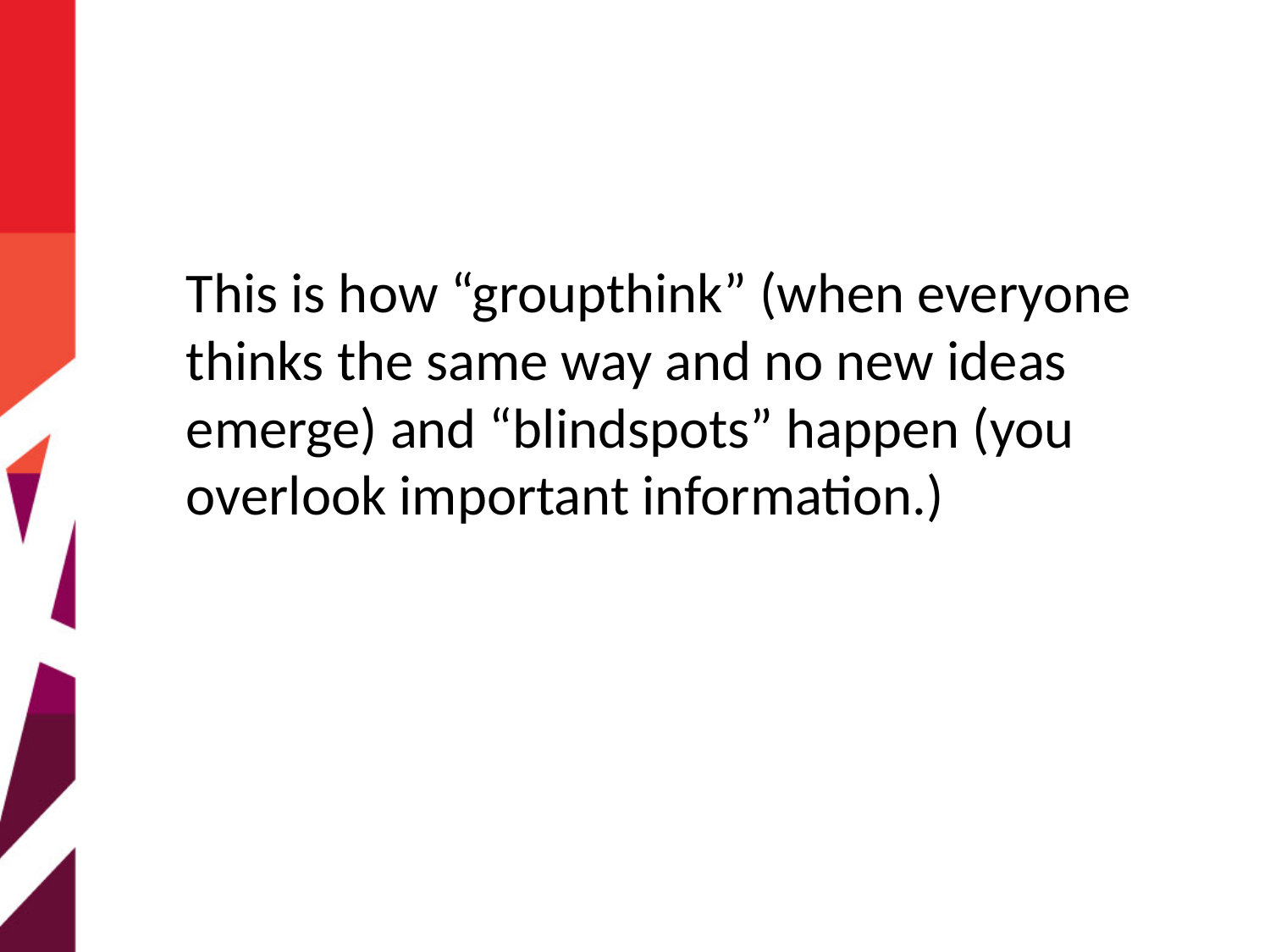

#
This is how “groupthink” (when everyone thinks the same way and no new ideas emerge) and “blindspots” happen (you overlook important information.)